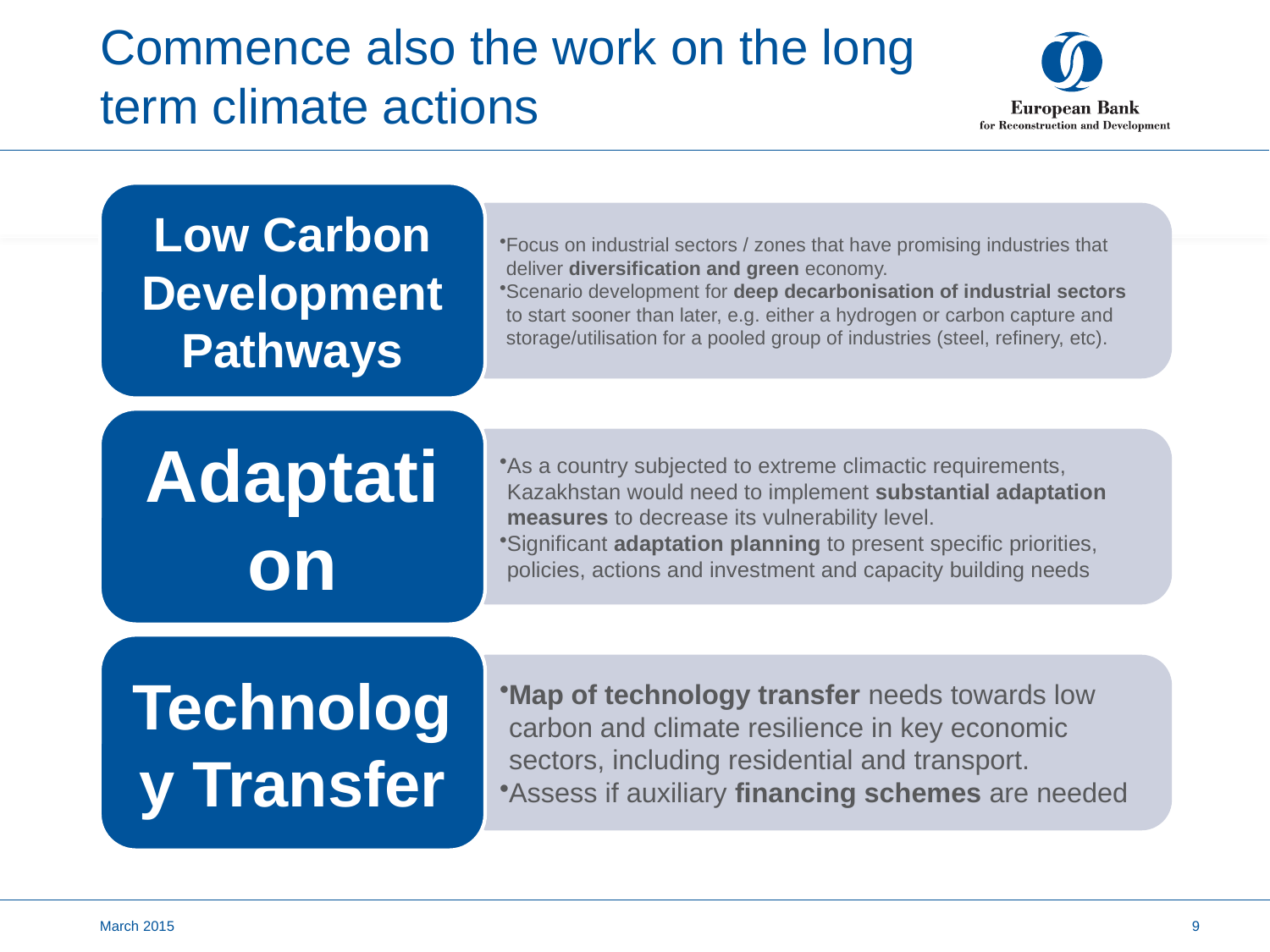

# Commence also the work on the long term climate actions
Low Carbon Development Pathways
Focus on industrial sectors / zones that have promising industries that deliver diversification and green economy.
Scenario development for deep decarbonisation of industrial sectors to start sooner than later, e.g. either a hydrogen or carbon capture and storage/utilisation for a pooled group of industries (steel, refinery, etc).
Adaptation
As a country subjected to extreme climactic requirements, Kazakhstan would need to implement substantial adaptation measures to decrease its vulnerability level.
Significant adaptation planning to present specific priorities, policies, actions and investment and capacity building needs
Technology Transfer
Map of technology transfer needs towards low carbon and climate resilience in key economic sectors, including residential and transport.
Assess if auxiliary financing schemes are needed
March 2015
9